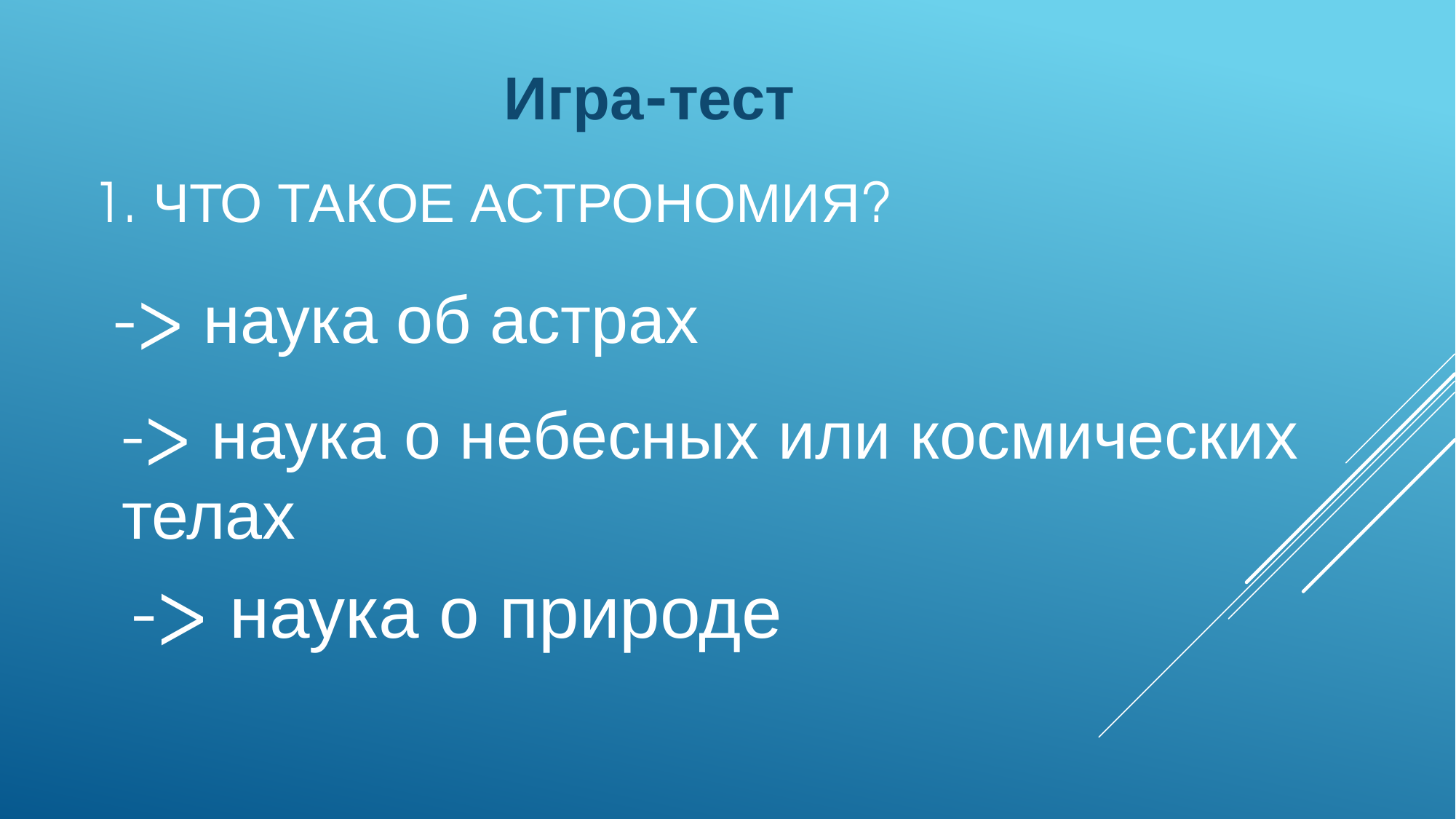

Игра-тест
# 1. Что такое астрономия?
-> наука об астрах
-> наука о небесных или космических телах
-> наука о природе